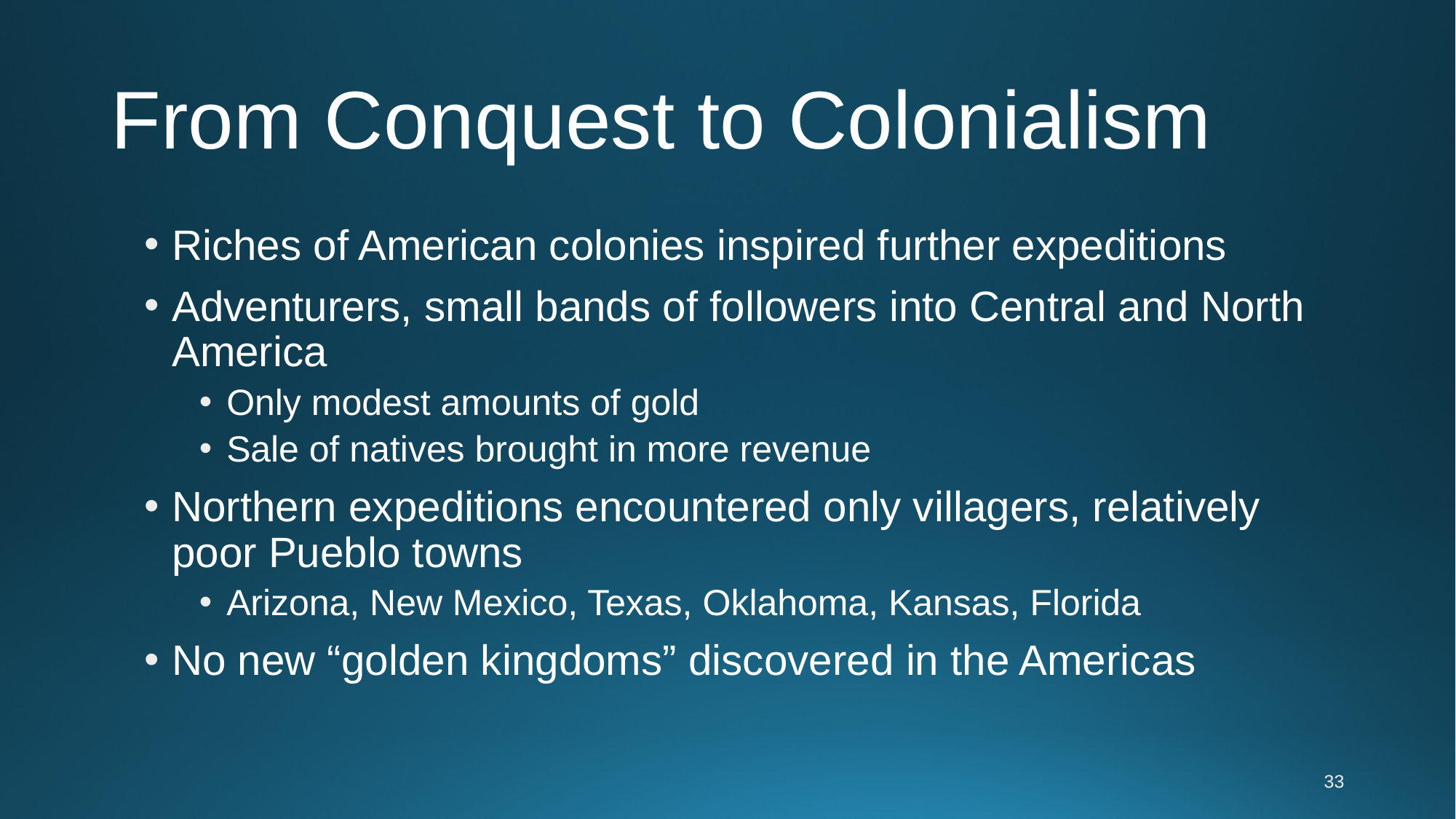

# From Conquest to Colonialism
Riches of American colonies inspired further expeditions
Adventurers, small bands of followers into Central and North America
Only modest amounts of gold
Sale of natives brought in more revenue
Northern expeditions encountered only villagers, relatively poor Pueblo towns
Arizona, New Mexico, Texas, Oklahoma, Kansas, Florida
No new “golden kingdoms” discovered in the Americas
33